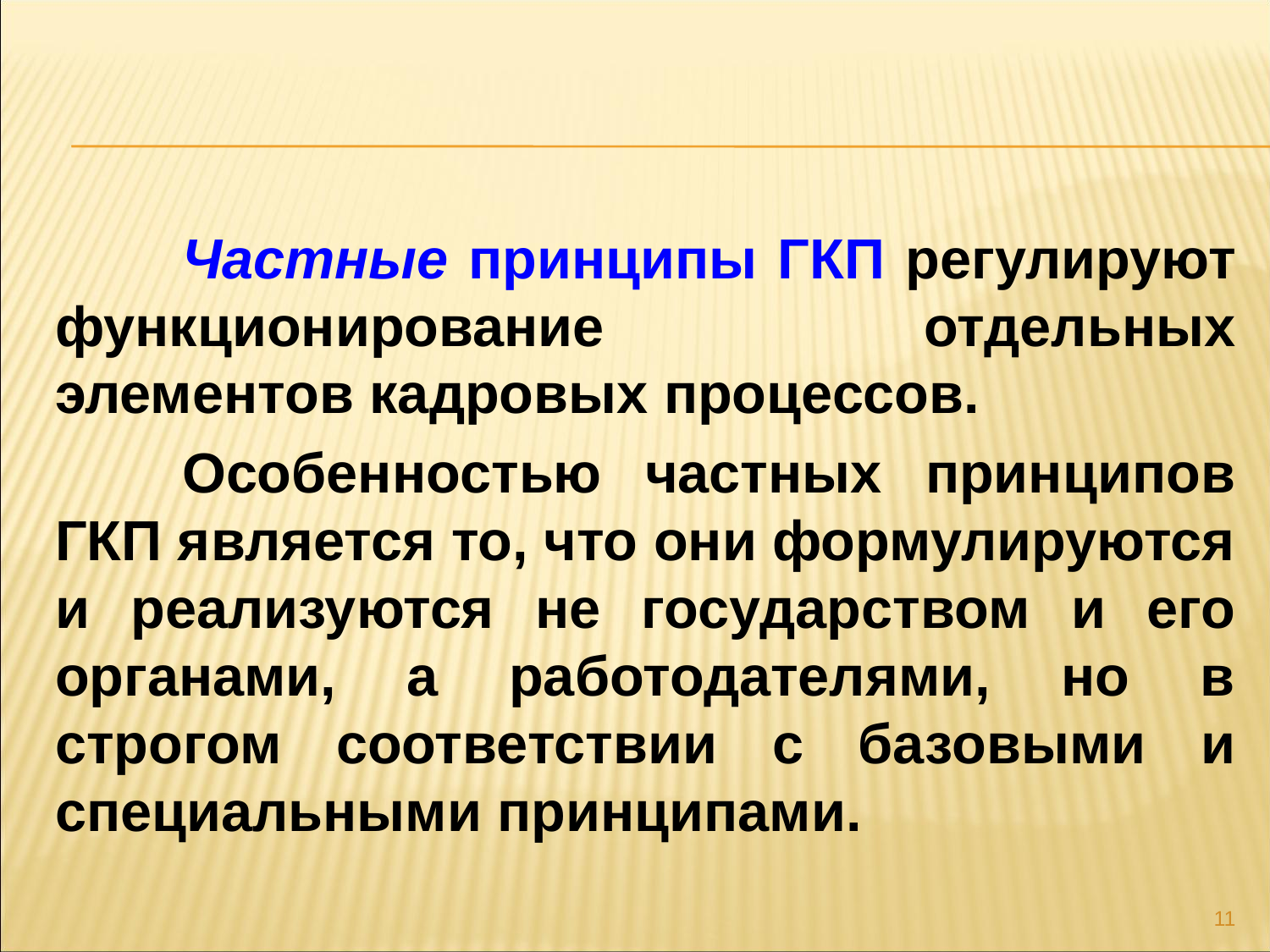

Частные принципы ГКП регулируют функционирование отдельных элементов кадровых процессов.
	Особенностью частных принципов ГКП является то, что они формулируются и реализуются не государством и его органами, а работодателями, но в строгом соответствии с базовыми и специальными принципами.

11